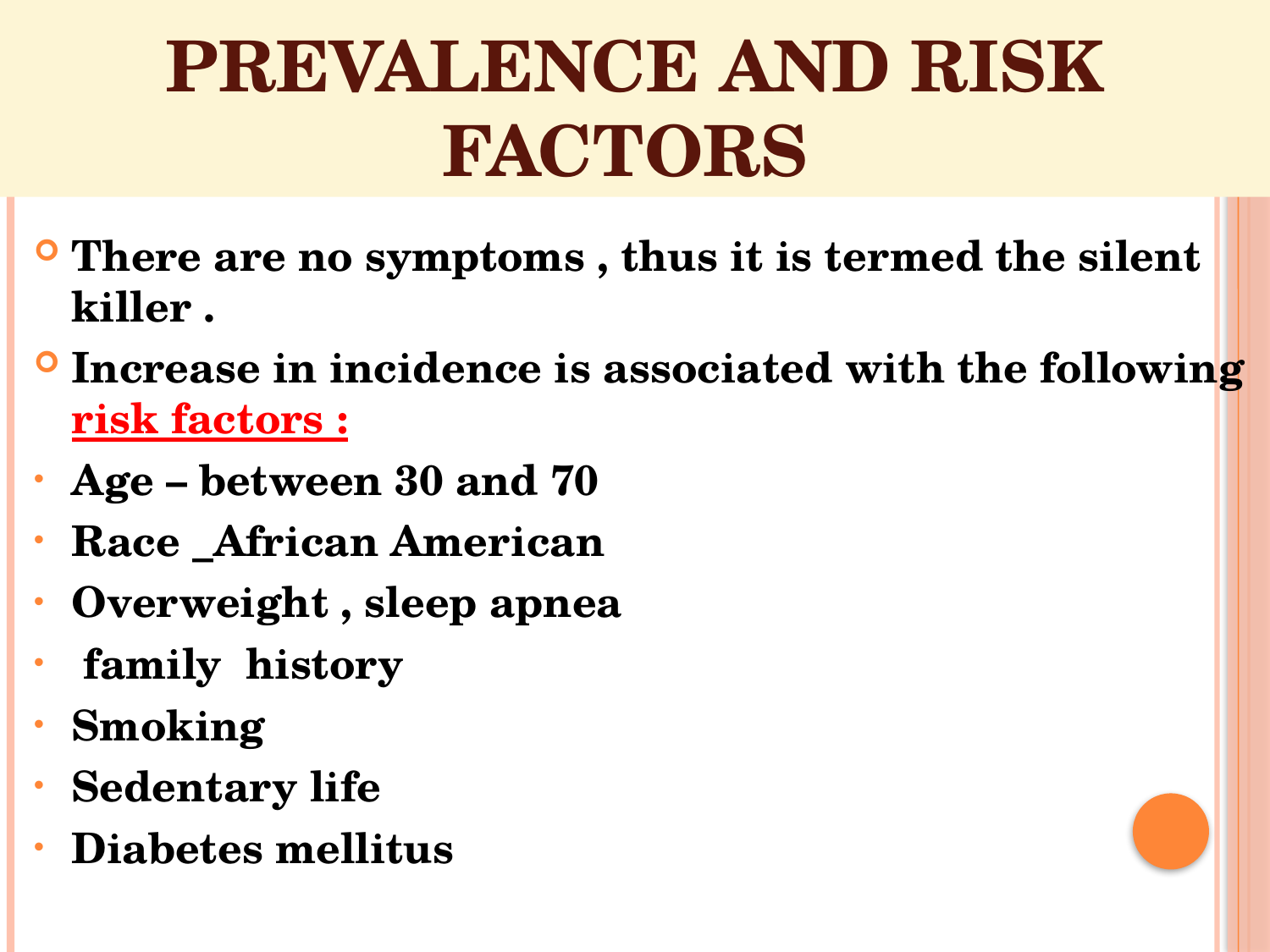

# Prevalence and risk factors
There are no symptoms , thus it is termed the silent killer .
Increase in incidence is associated with the following risk factors :
Age – between 30 and 70
Race _African American
Overweight , sleep apnea
 family  history
Smoking
Sedentary life
Diabetes mellitus